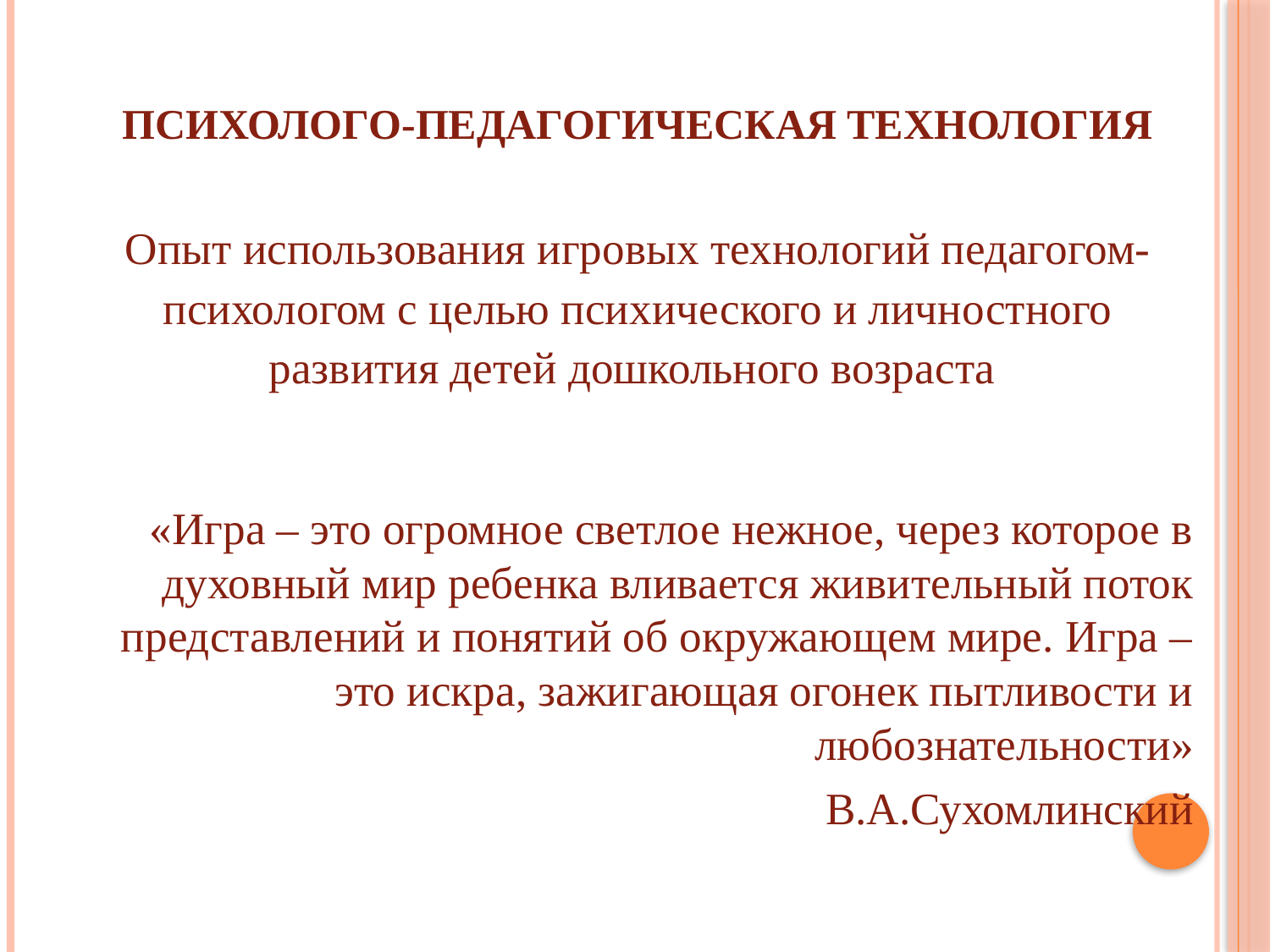

# Психолого-педагогическая технология
Опыт использования игровых технологий педагогом-психологом с целью психического и личностного развития детей дошкольного возраста

«Игра – это огромное светлое нежное, через которое в духовный мир ребенка вливается живительный поток представлений и понятий об окружающем мире. Игра – это искра, зажигающая огонек пытливости и любознательности»
В.А.Сухомлинский